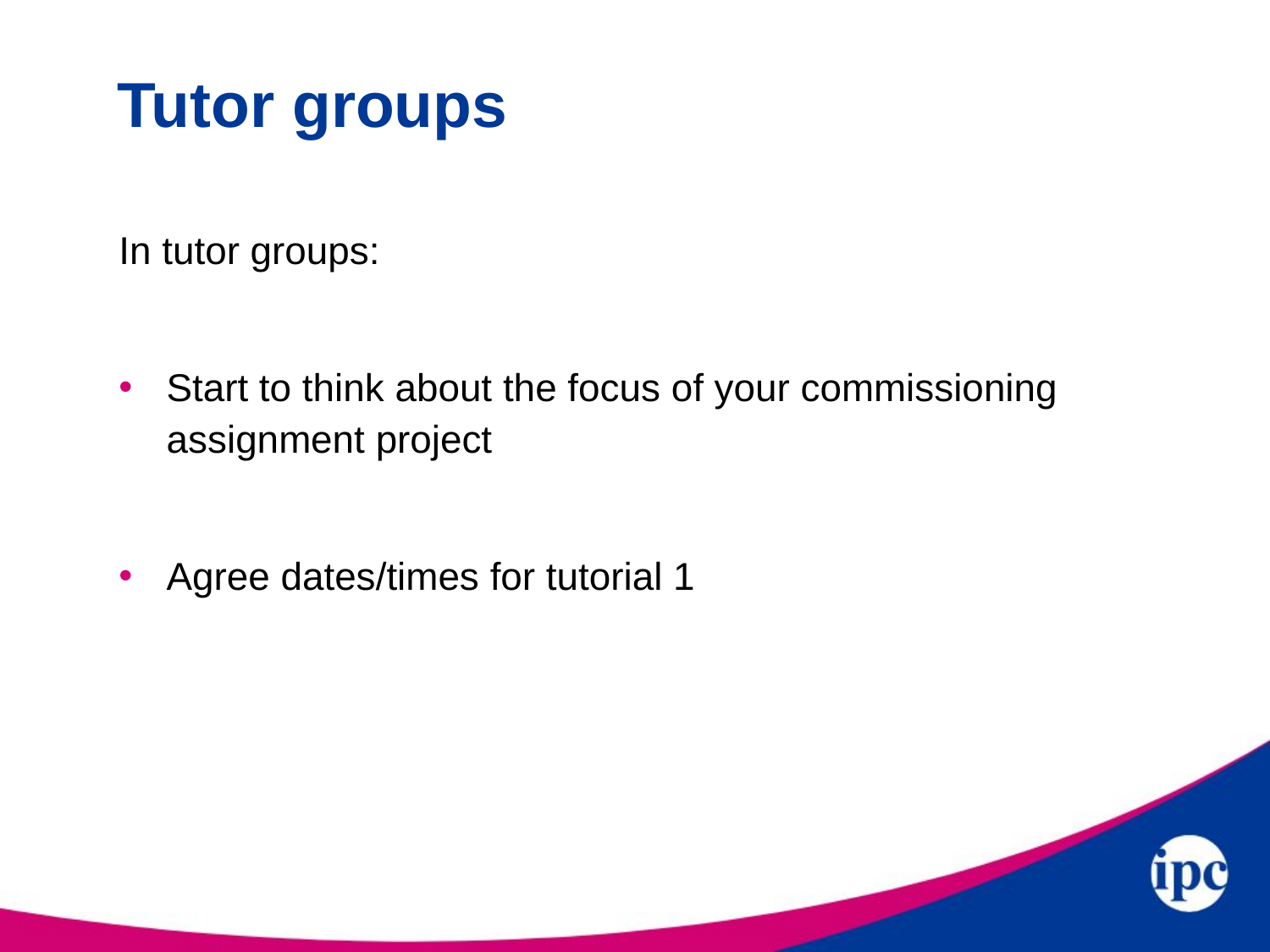

# Tutor groups
In tutor groups:

Start to think about the focus of your commissioning assignment project

Agree dates/times for tutorial 1